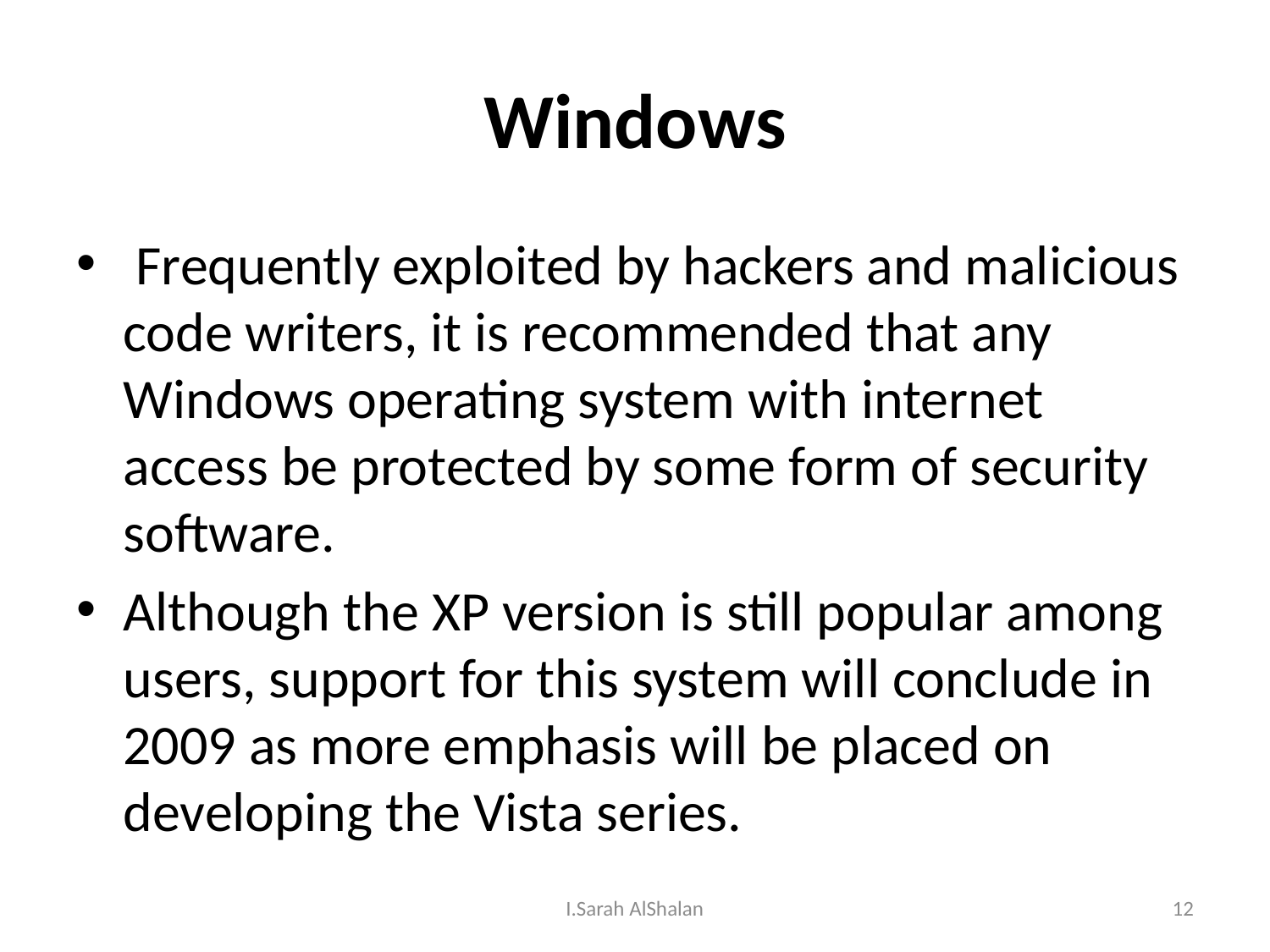

# Windows
 Frequently exploited by hackers and malicious code writers, it is recommended that any Windows operating system with internet access be protected by some form of security software.
Although the XP version is still popular among users, support for this system will conclude in 2009 as more emphasis will be placed on developing the Vista series.

I.Sarah AlShalan
12